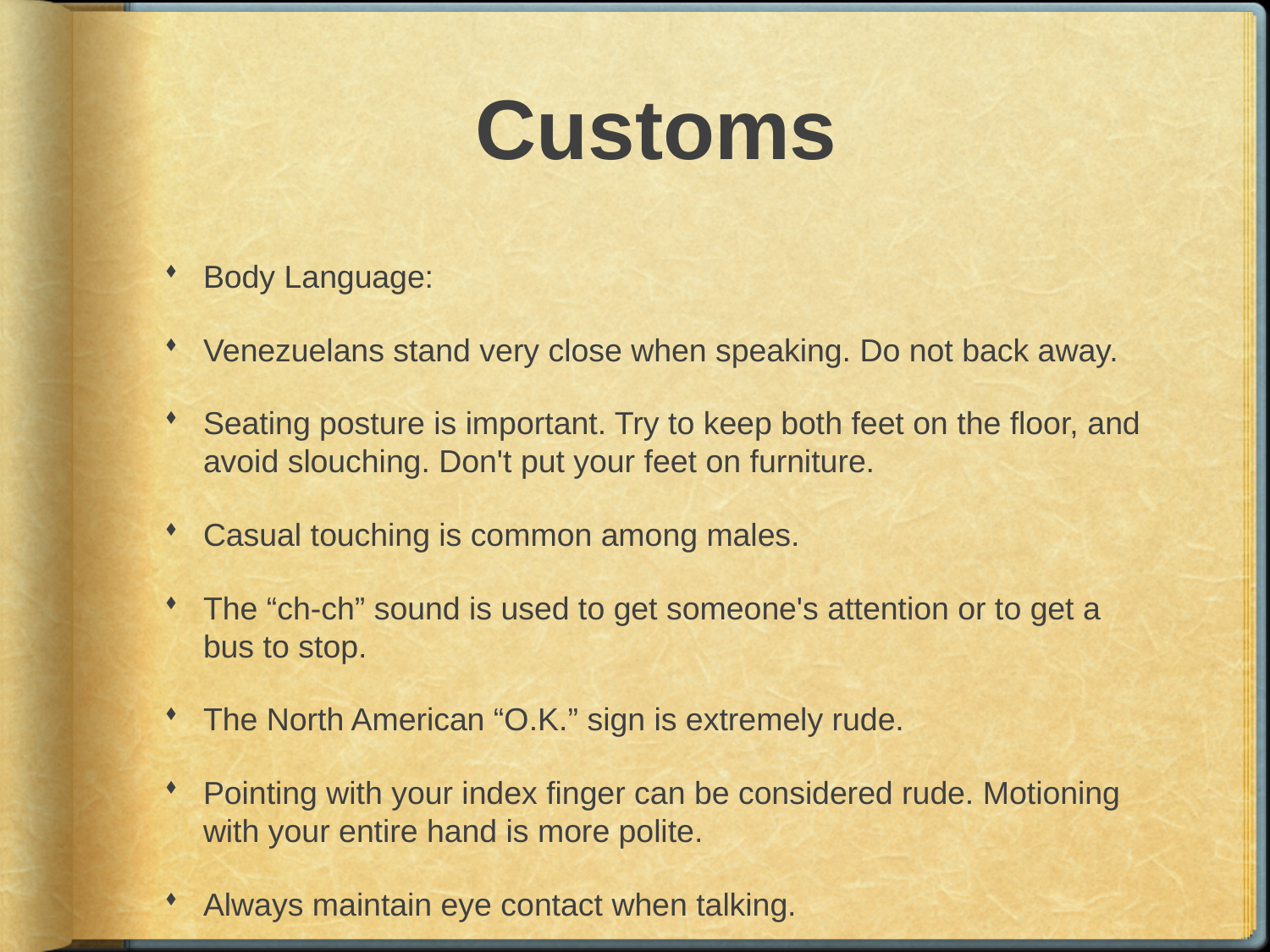

# Customs
Body Language:
Venezuelans stand very close when speaking. Do not back away.
Seating posture is important. Try to keep both feet on the floor, and avoid slouching. Don't put your feet on furniture.
Casual touching is common among males.
The “ch-ch” sound is used to get someone's attention or to get a bus to stop.
The North American “O.K.” sign is extremely rude.
Pointing with your index finger can be considered rude. Motioning with your entire hand is more polite.
Always maintain eye contact when talking.